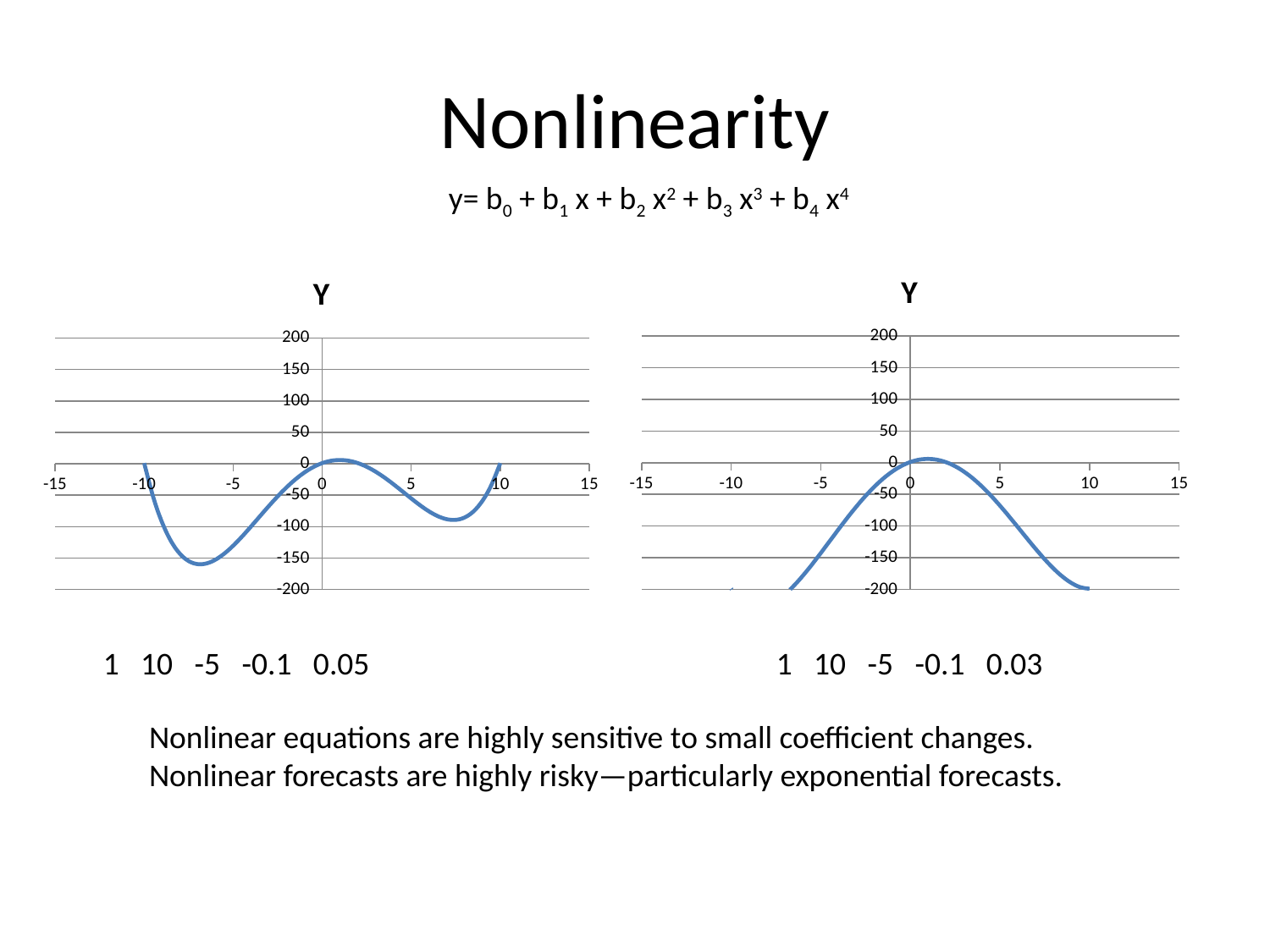

# Nonlinearity
y= b0 + b1 x + b2 x2 + b3 x3 + b4 x4

### Chart:

| Category | Y |
|---|---|

### Chart:

| Category | Y |
|---|---|
1   10   -5   -0.1   0.05
1   10   -5   -0.1   0.03
Nonlinear equations are highly sensitive to small coefficient changes.
Nonlinear forecasts are highly risky—particularly exponential forecasts.